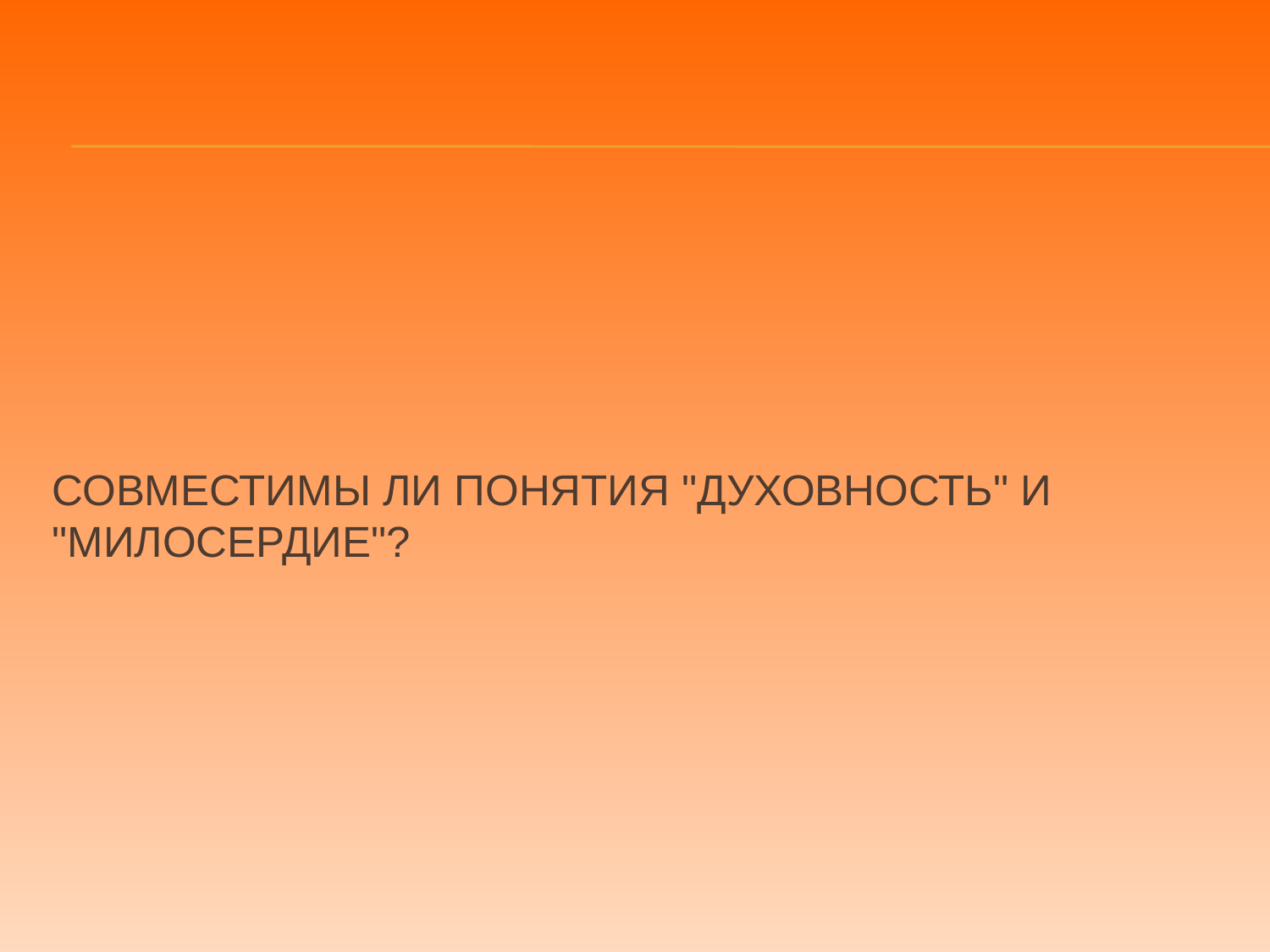

# Совместимы ли понятия "духовность" и "милосердие"?